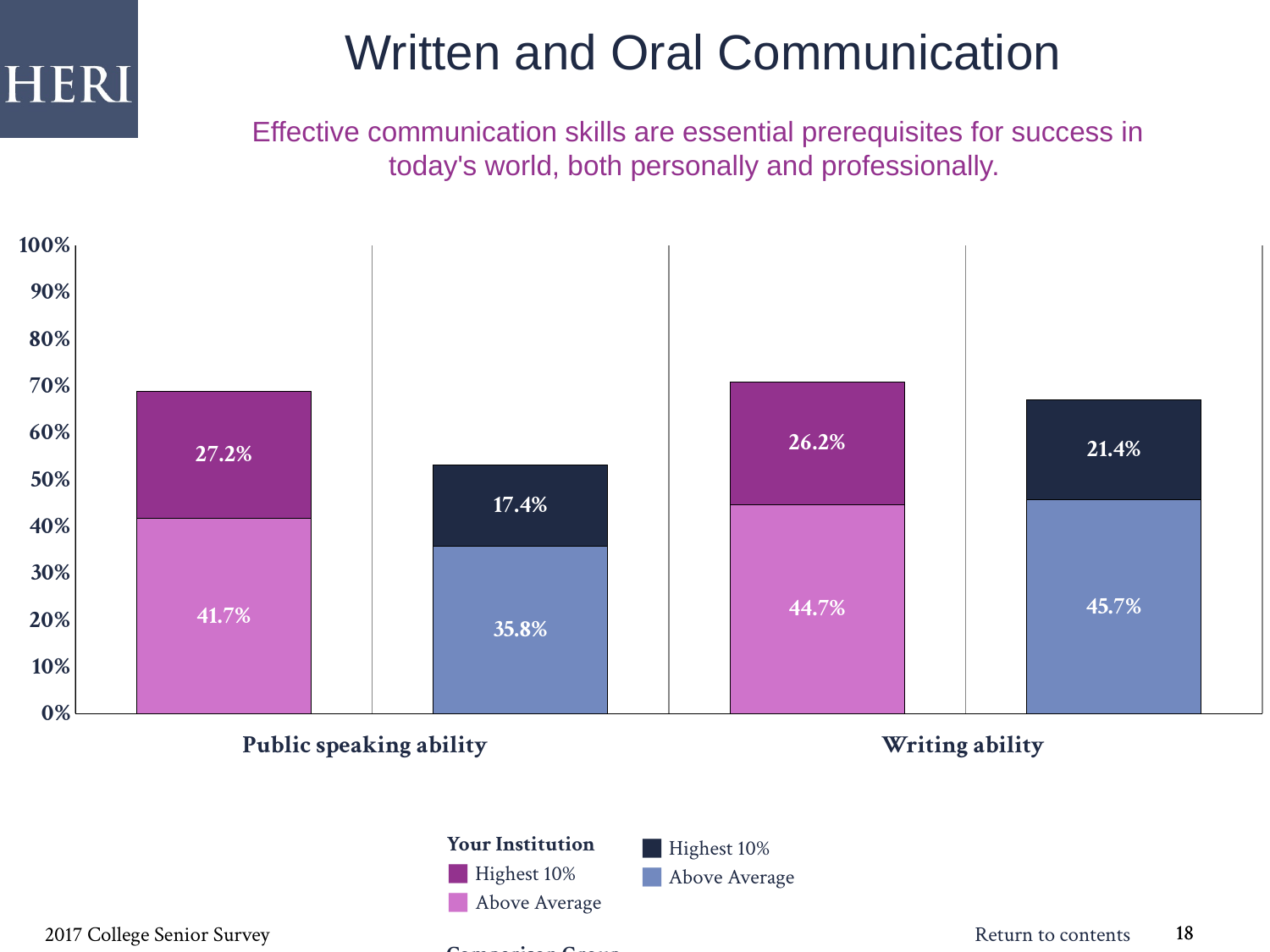

Written and Oral Communication
Effective communication skills are essential prerequisites for success in
today's world, both personally and professionally.

### Chart

| Category | above average | highest 10% |
|---|---|---|
| public speaking ability | 0.417 | 0.272 |
| comp | 0.358 | 0.174 |
| writing ability | 0.447 | 0.262 |
| comp | 0.457 | 0.214 |
Public speaking ability
Writing ability
Your Institution
■ Highest 10%
■ Above Average

Comparison Group
■ Highest 10%
■ Above Average

2017 College Senior Survey
18
18